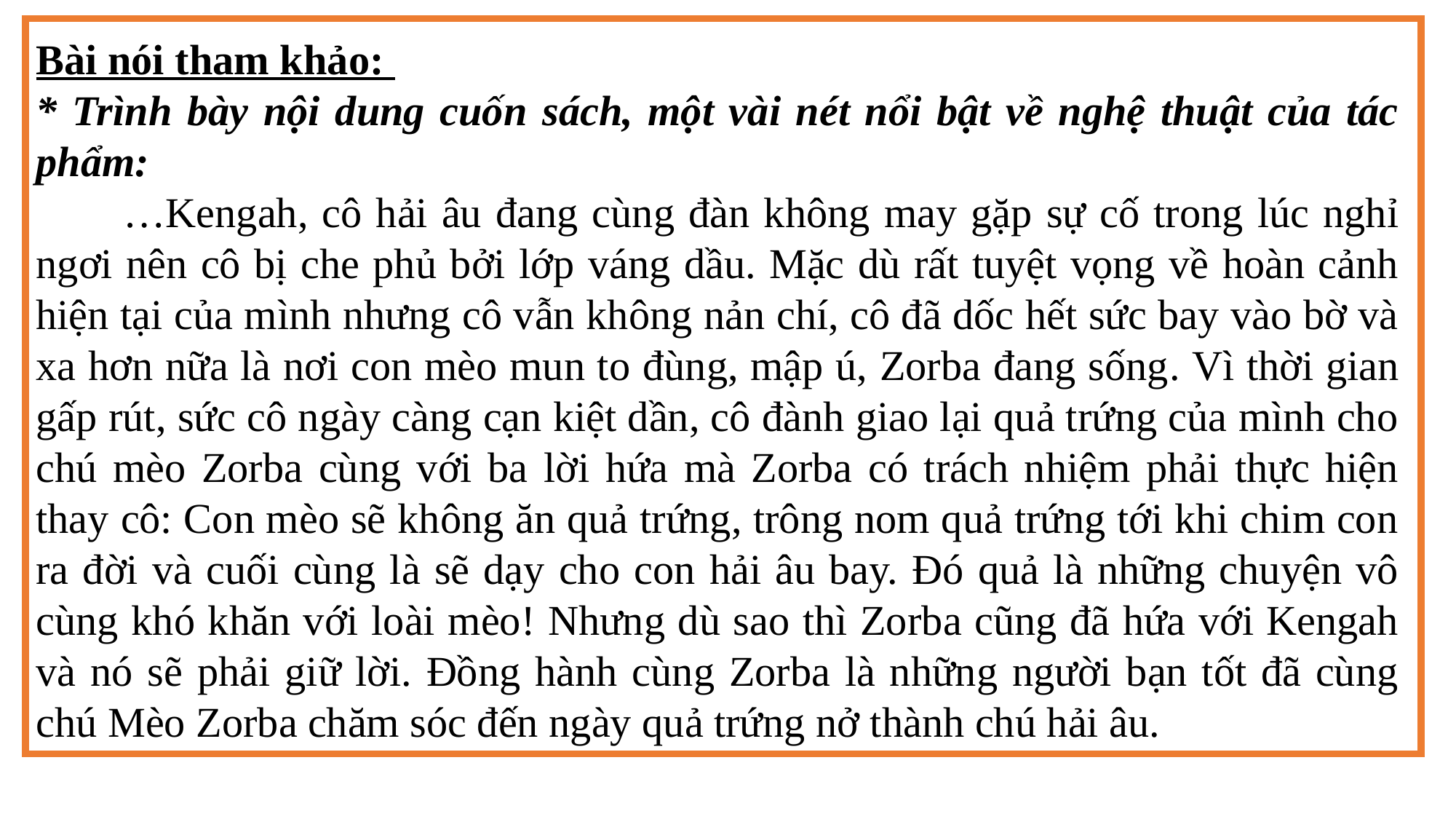

Bài nói tham khảo:
* Trình bày nội dung cuốn sách, một vài nét nổi bật về nghệ thuật của tác phẩm:
       …Kengah, cô hải âu đang cùng đàn không may gặp sự cố trong lúc nghỉ ngơi nên cô bị che phủ bởi lớp váng dầu. Mặc dù rất tuyệt vọng về hoàn cảnh hiện tại của mình nhưng cô vẫn không nản chí, cô đã dốc hết sức bay vào bờ và xa hơn nữa là nơi con mèo mun to đùng, mập ú, Zorba đang sống. Vì thời gian gấp rút, sức cô ngày càng cạn kiệt dần, cô đành giao lại quả trứng của mình cho chú mèo Zorba cùng với ba lời hứa mà Zorba có trách nhiệm phải thực hiện thay cô: Con mèo sẽ không ăn quả trứng, trông nom quả trứng tới khi chim con ra đời và cuối cùng là sẽ dạy cho con hải âu bay. Đó quả là những chuyện vô cùng khó khăn với loài mèo! Nhưng dù sao thì Zorba cũng đã hứa với Kengah và nó sẽ phải giữ lời. Đồng hành cùng Zorba là những người bạn tốt đã cùng chú Mèo Zorba chăm sóc đến ngày quả trứng nở thành chú hải âu.